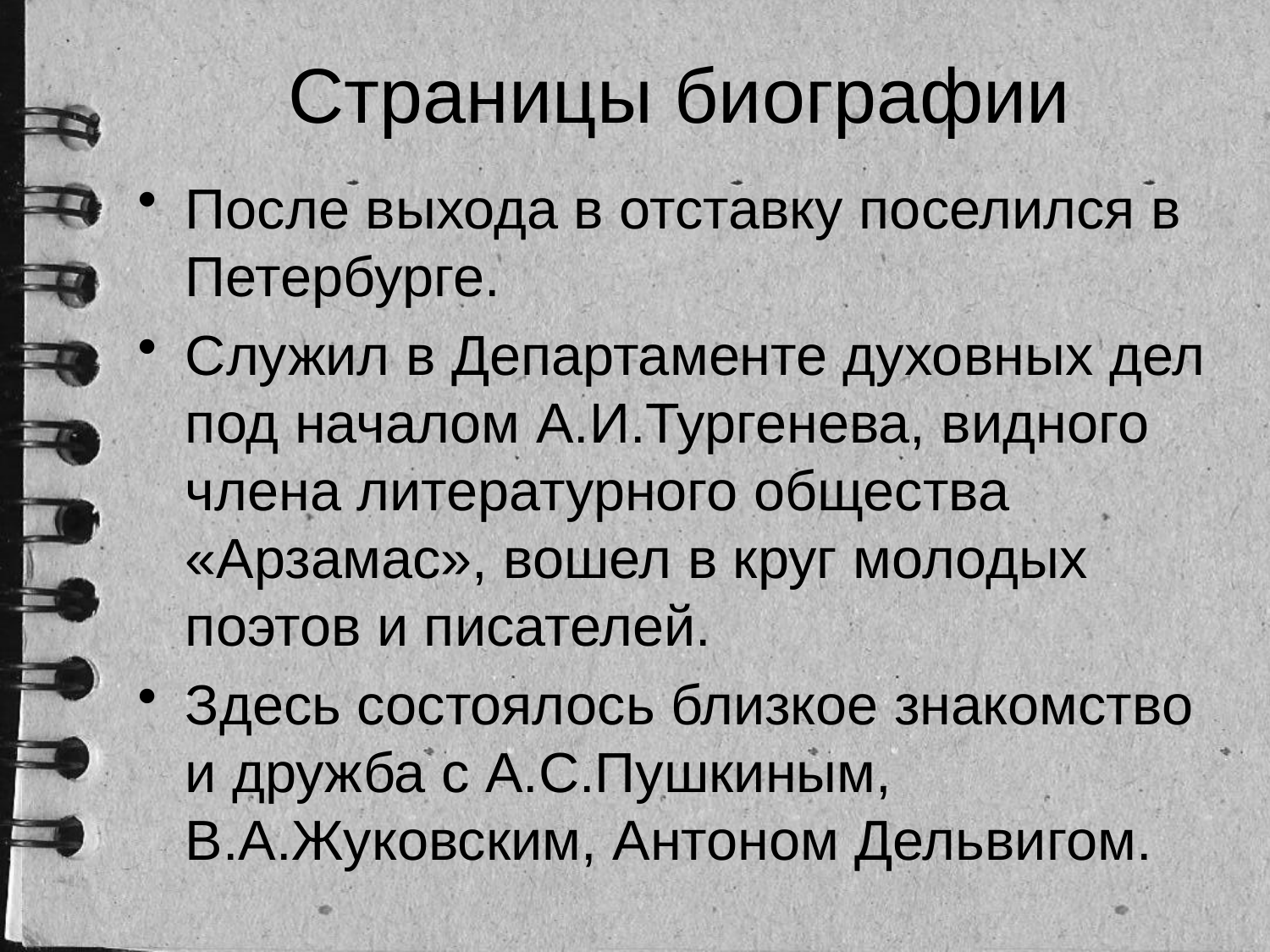

# Страницы биографии
После выхода в отставку поселился в Петербурге.
Служил в Департаменте духовных дел под началом А.И.Тургенева, видного члена литературного общества «Арзамас», вошел в круг молодых поэтов и писателей.
Здесь состоялось близкое знакомство и дружба с А.С.Пушкиным, В.А.Жуковским, Антоном Дельвигом.